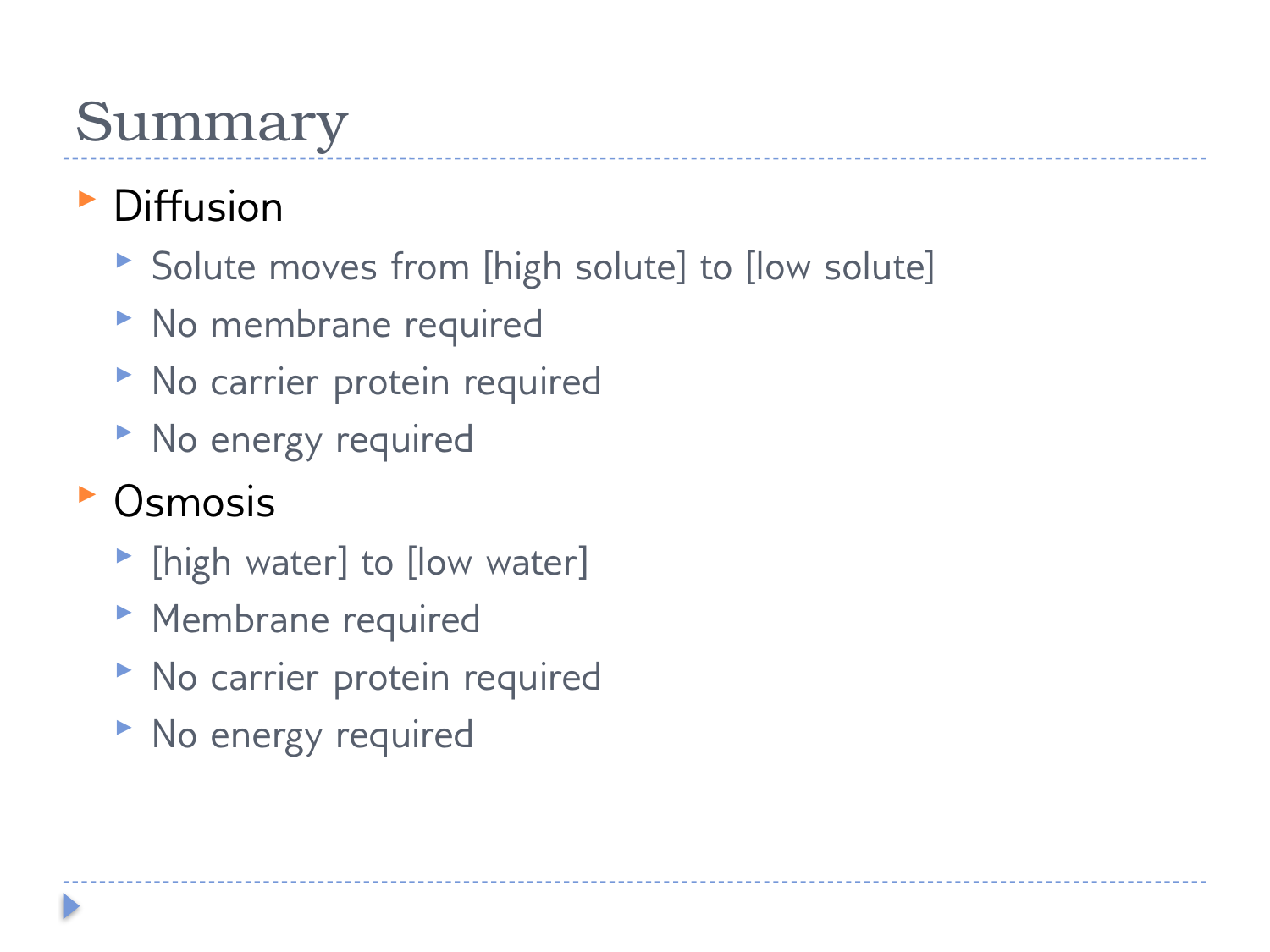

# Summary
Diffusion
Solute moves from [high solute] to [low solute]
No membrane required
No carrier protein required
No energy required
Osmosis
[high water] to [low water]
Membrane required
No carrier protein required
No energy required